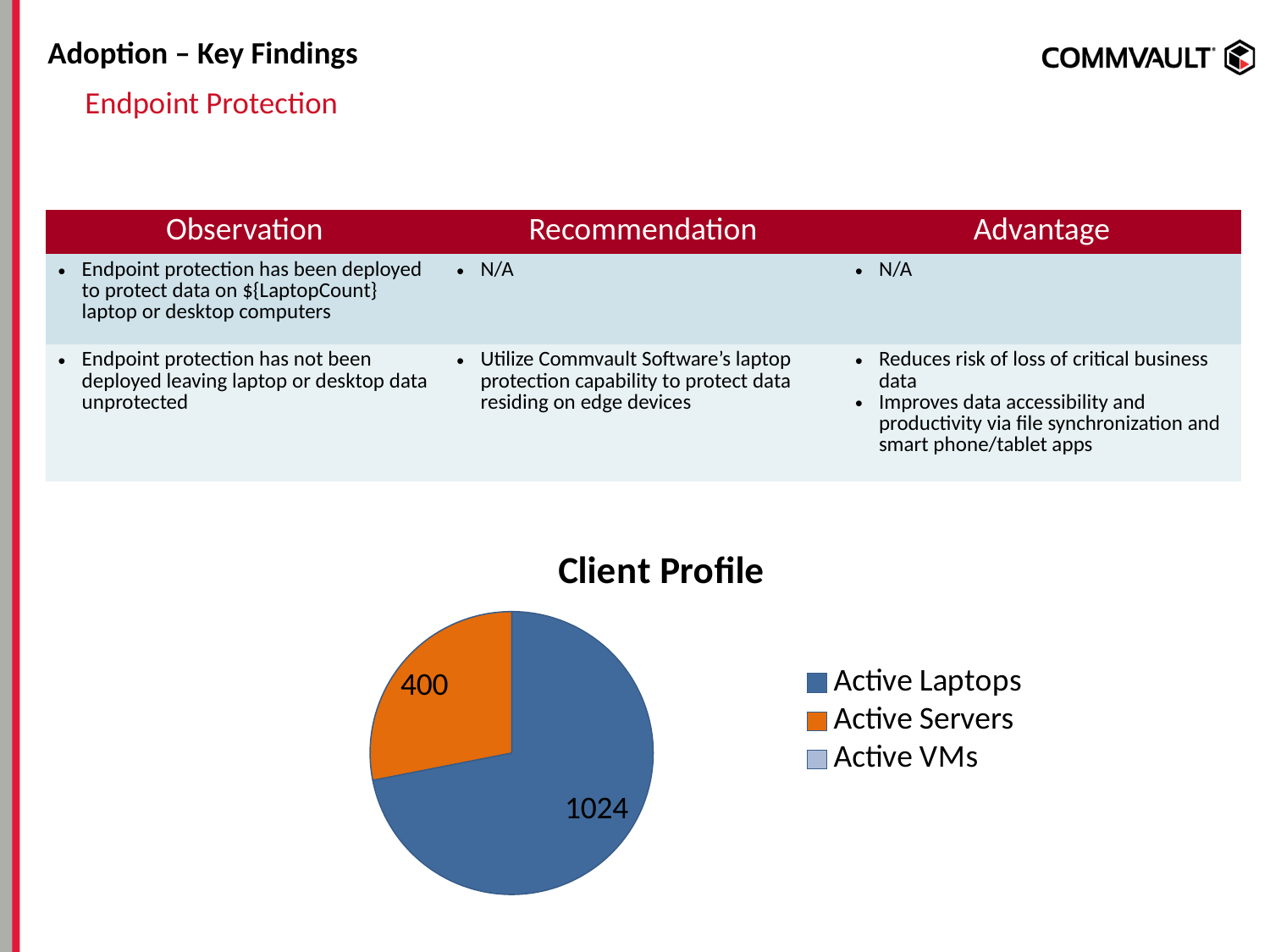

# Adoption – Key Findings
Endpoint Protection
| Observation | Recommendation | Advantage |
| --- | --- | --- |
| Endpoint protection has been deployed to protect data on ${LaptopCount} laptop or desktop computers | N/A | N/A |
| Endpoint protection has not been deployed leaving laptop or desktop data unprotected | Utilize Commvault Software’s laptop protection capability to protect data residing on edge devices | Reduces risk of loss of critical business data Improves data accessibility and productivity via file synchronization and smart phone/tablet apps |

### Chart:

| Category | Client Profile |
|---|---|
| Active Laptops | 1024.0 |
| Active Servers | 400.0 |
| Active VMs | 0.0 |